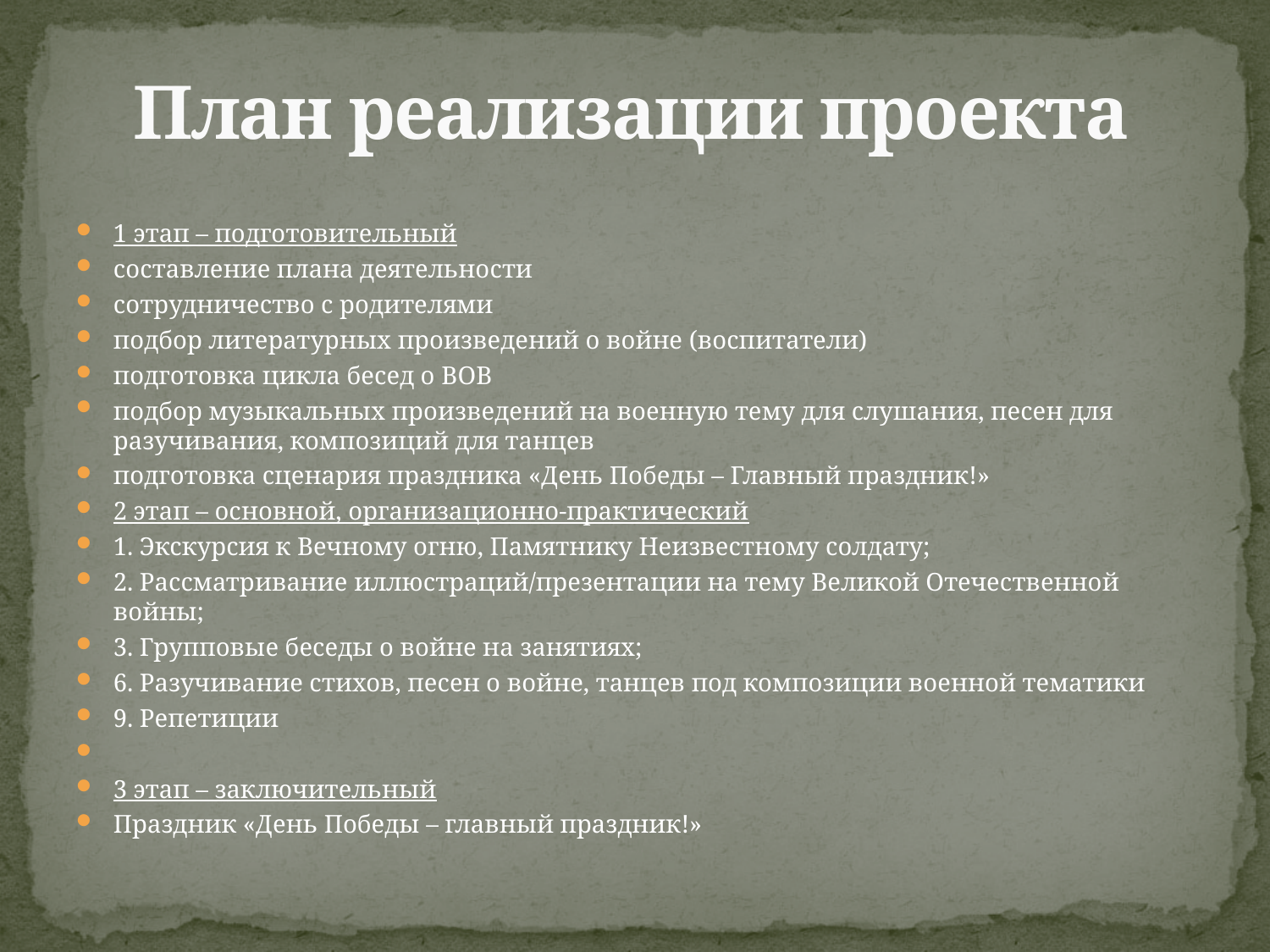

# План реализации проекта
1 этап – подготовительный
составление плана деятельности
сотрудничество с родителями
подбор литературных произведений о войне (воспитатели)
подготовка цикла бесед о ВОВ
подбор музыкальных произведений на военную тему для слушания, песен для разучивания, композиций для танцев
подготовка сценария праздника «День Победы – Главный праздник!»
2 этап – основной, организационно-практический
1. Экскурсия к Вечному огню, Памятнику Неизвестному солдату;
2. Рассматривание иллюстраций/презентации на тему Великой Отечественной войны;
3. Групповые беседы о войне на занятиях;
6. Разучивание стихов, песен о войне, танцев под композиции военной тематики
9. Репетиции

3 этап – заключительный
Праздник «День Победы – главный праздник!»